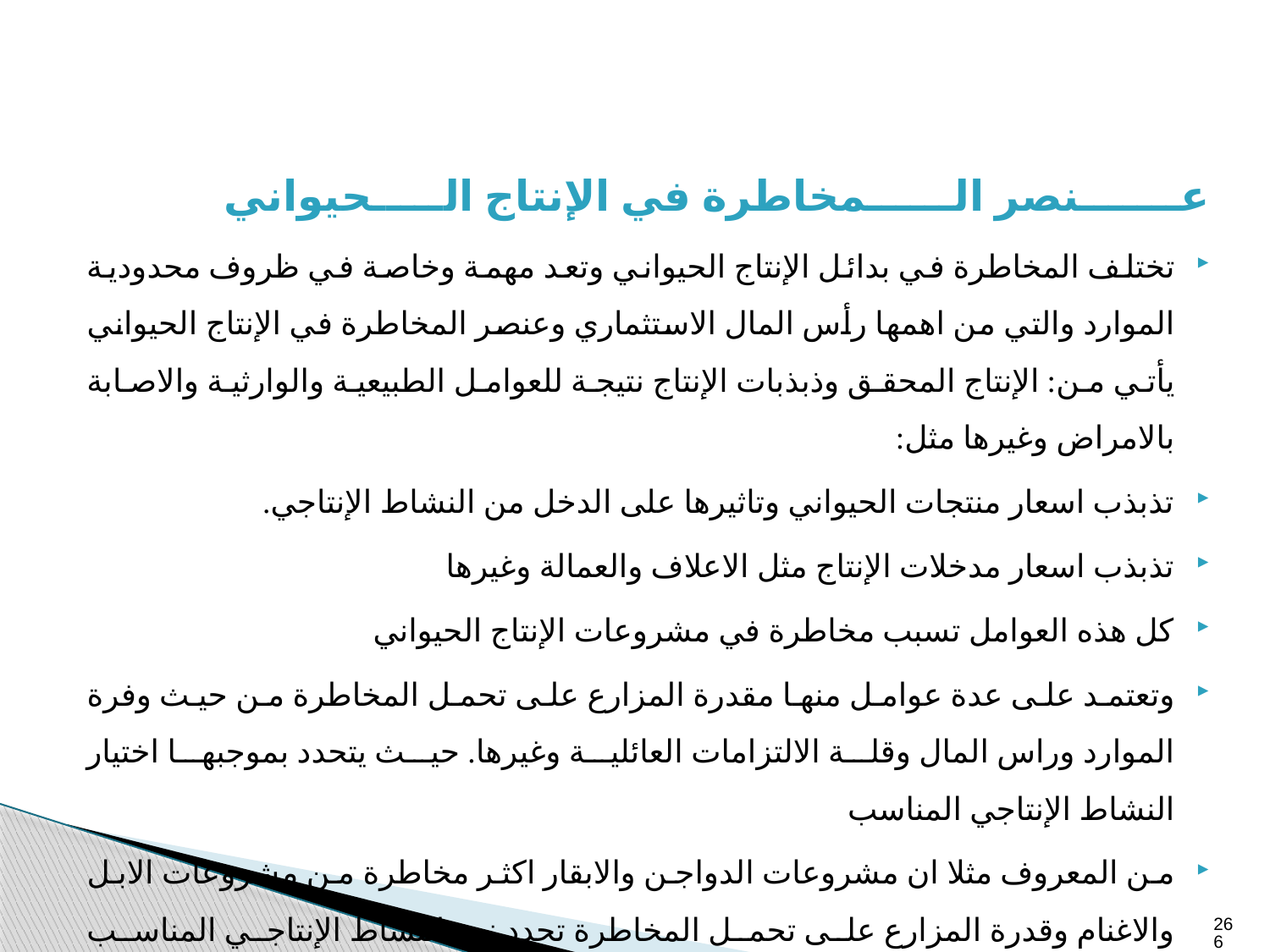

عـــــــنصر الــــــمخاطرة في الإنتاج الـــــحيواني
تختلف المخاطرة في بدائل الإنتاج الحيواني وتعد مهمة وخاصة في ظروف محدودية الموارد والتي من اهمها رأس المال الاستثماري وعنصر المخاطرة في الإنتاج الحيواني يأتي من: الإنتاج المحقق وذبذبات الإنتاج نتيجة للعوامل الطبيعية والوارثية والاصابة بالامراض وغيرها مثل:
تذبذب اسعار منتجات الحيواني وتاثيرها على الدخل من النشاط الإنتاجي.
تذبذب اسعار مدخلات الإنتاج مثل الاعلاف والعمالة وغيرها
كل هذه العوامل تسبب مخاطرة في مشروعات الإنتاج الحيواني
وتعتمد على عدة عوامل منها مقدرة المزارع على تحمل المخاطرة من حيث وفرة الموارد وراس المال وقلة الالتزامات العائلية وغيرها. حيث يتحدد بموجبها اختيار النشاط الإنتاجي المناسب
من المعروف مثلا ان مشروعات الدواجن والابقار اكثر مخاطرة من مشروعات الابل والاغنام وقدرة المزارع على تحمل المخاطرة تحدد نوع النشاط الإنتاجي المناسب لمزرعته.
266